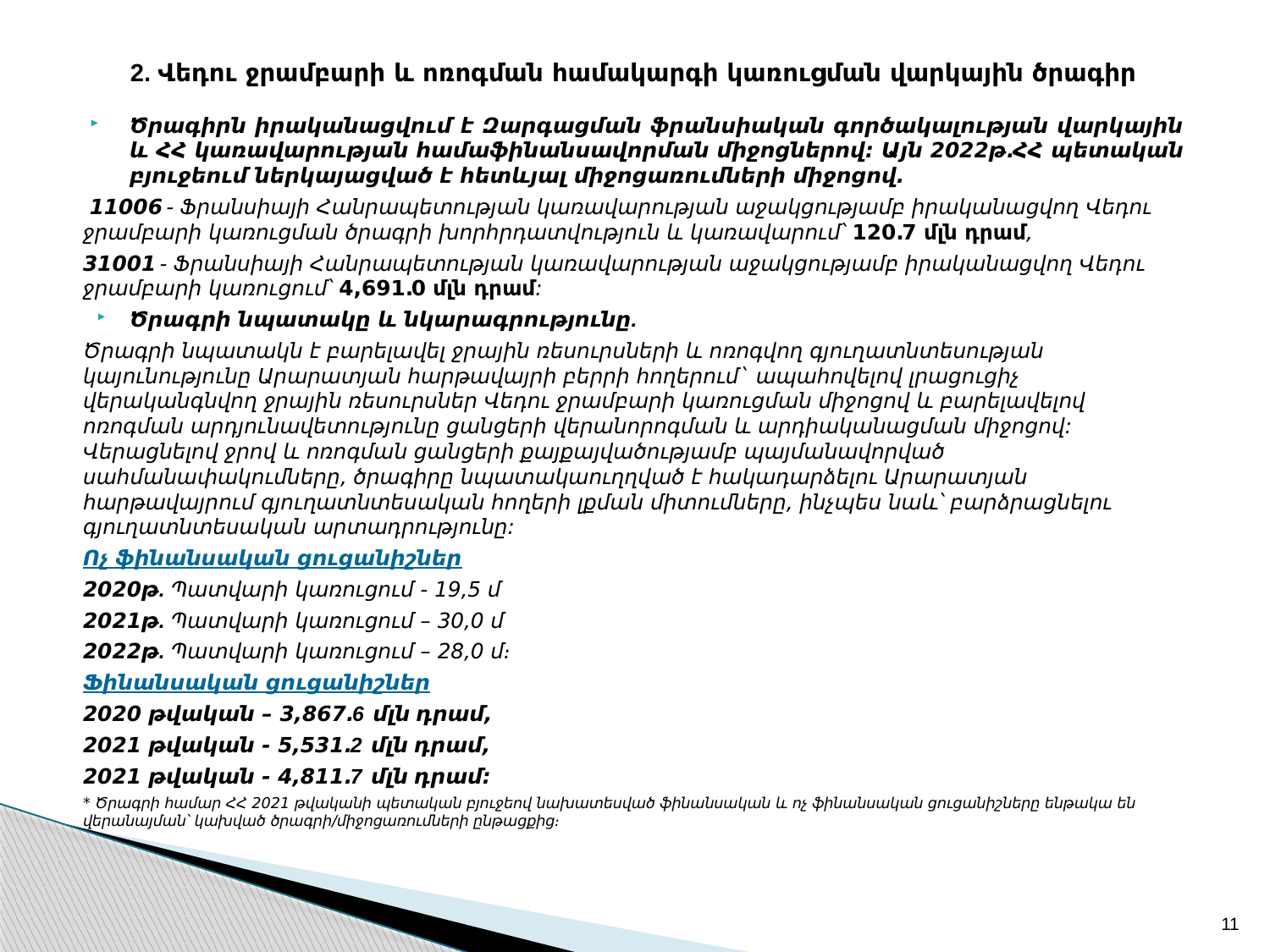

# 2. Վեդու ջրամբարի և ոռոգման համակարգի կառուցման վարկային ծրագիր
Ծրագիրն իրականացվում է Զարգացման ֆրանսիական գործակալության վարկային և ՀՀ կառավարության համաֆինանսավորման միջոցներով։ Այն 2022թ.ՀՀ պետական բյուջեում ներկայացված է հետևյալ միջոցառումների միջոցով.
 11006 - Ֆրանսիայի Հանրապետության կառավարության աջակցությամբ իրականացվող Վեդու ջրամբարի կառուցման ծրագրի խորհրդատվություն և կառավարում՝ 120.7 մլն դրամ,
31001 - Ֆրանսիայի Հանրապետության կառավարության աջակցությամբ իրականացվող Վեդու ջրամբարի կառուցում՝ 4,691.0 մլն դրամ:
Ծրագրի նպատակը և նկարագրությունը.
Ծրագրի նպատակն է բարելավել ջրային ռեսուրսների և ոռոգվող գյուղատնտեսության կայունությունը Արարատյան հարթավայրի բերրի հողերում` ապահովելով լրացուցիչ վերականգնվող ջրային ռեսուրսներ Վեդու ջրամբարի կառուցման միջոցով և բարելավելով ոռոգման արդյունավետությունը ցանցերի վերանորոգման և արդիականացման միջոցով: Վերացնելով ջրով և ոռոգման ցանցերի քայքայվածությամբ պայմանավորված սահմանափակումները, ծրագիրը նպատակաուղղված է հակադարձելու Արարատյան հարթավայրում գյուղատնտեսական հողերի լքման միտումները, ինչպես նաև՝ բարձրացնելու գյուղատնտեսական արտադրությունը:
Ոչ ֆինանսական ցուցանիշներ
2020թ. Պատվարի կառուցում - 19,5 մ
2021թ. Պատվարի կառուցում – 30,0 մ
2022թ. Պատվարի կառուցում – 28,0 մ։
Ֆինանսական ցուցանիշներ
2020 թվական – 3,867.6 մլն դրամ,
2021 թվական - 5,531.2 մլն դրամ,
2021 թվական - 4,811.7 մլն դրամ։
* Ծրագրի համար ՀՀ 2021 թվականի պետական բյուջեով նախատեսված ֆինանսական և ոչ ֆինանսական ցուցանիշները ենթակա են վերանայման՝ կախված ծրագրի/միջոցառումների ընթացքից։
11